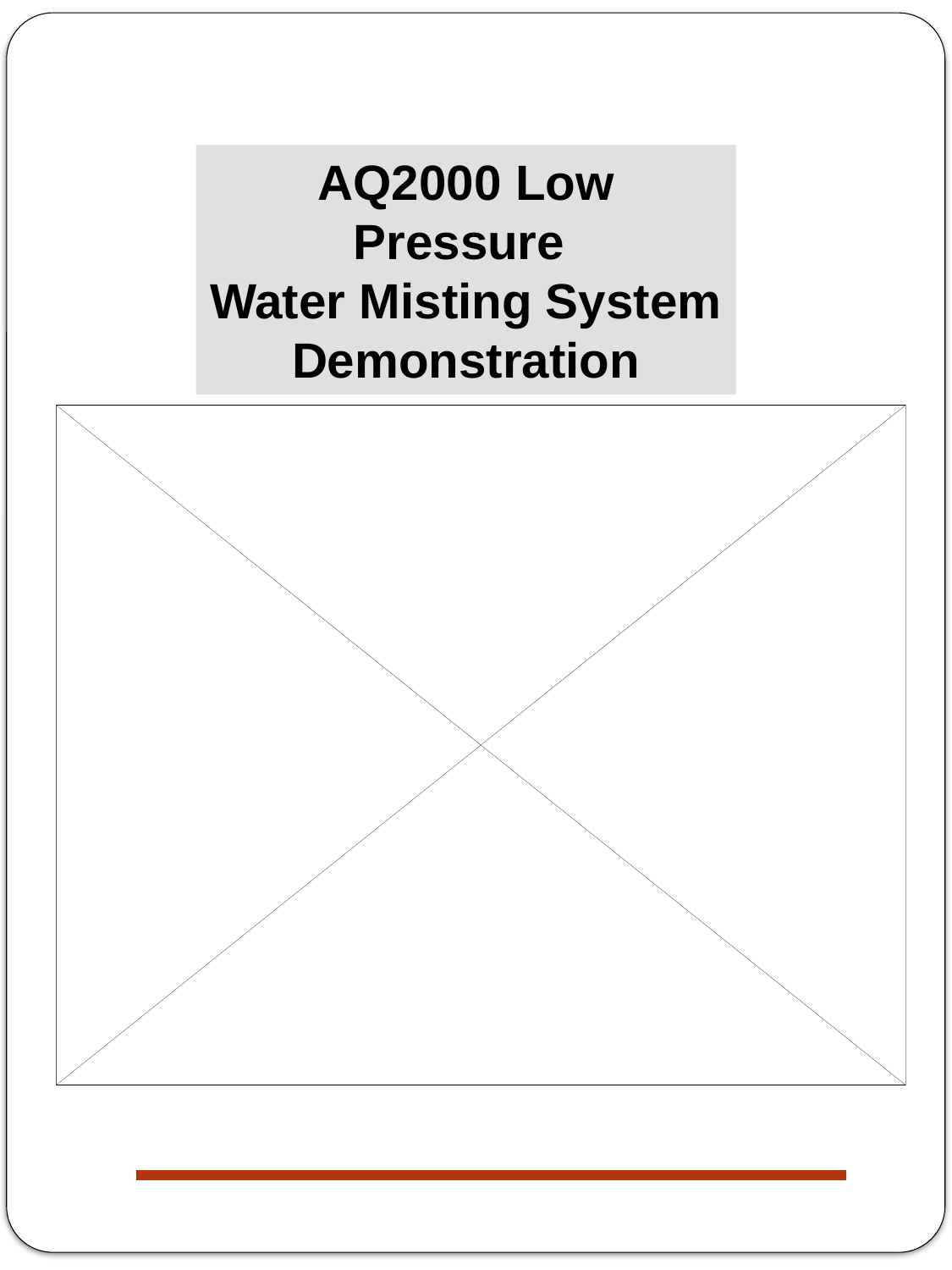

AQ2000 Low Pressure
Water Misting System
Demonstration